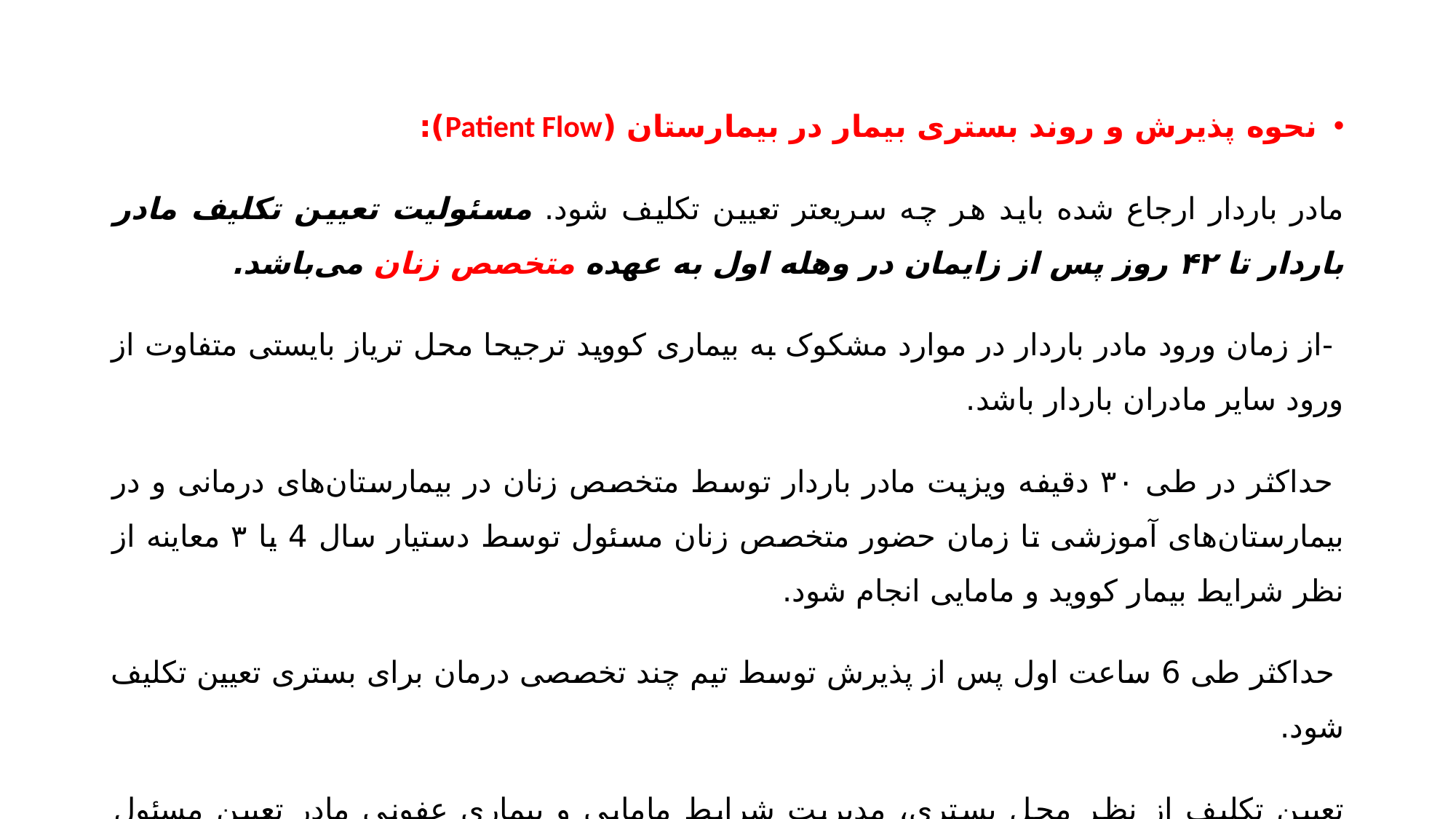

نحوه پذیرش و روند بستری بیمار در بیمارستان (Patient Flow):
مادر باردار ارجاع شده باید هر چه سریعتر تعیین تکلیف شود. مسئولیت تعیین تکلیف مادر باردار تا ۴۲ روز پس از زایمان در وهله اول به عهده متخصص زنان می‌باشد.
 -از زمان ورود مادر باردار در موارد مشکوک به بیماری کووید ترجیحا محل تریاز بایستی متفاوت از ورود سایر مادران باردار باشد.
 حداکثر در طی ۳۰ دقیفه ویزیت مادر باردار توسط متخصص زنان در بیمارستان‌های درمانی و در بیمارستان‌های آموزشی تا زمان حضور متخصص زنان مسئول توسط دستیار سال 4 یا ۳ معاینه از نظر شرایط بیمار کووید و مامایی انجام شود.
 حداکثر طی 6 ساعت اول پس از پذیرش توسط تیم چند تخصصی درمان برای بستری تعیین تکلیف شود.
تعیین تکلیف از نظر محل بستری، مدیریت شرایط مامایی و بیماری عفونی مادر تعیین مسئول مدیریت تنفسی بیماری سیستمیک مادر در تیم چند تخصصی الزامی است تصمیم‌گیری در مورد مداخلات مامایی با هماهنگی تیم چند تخصصی انجام شود.